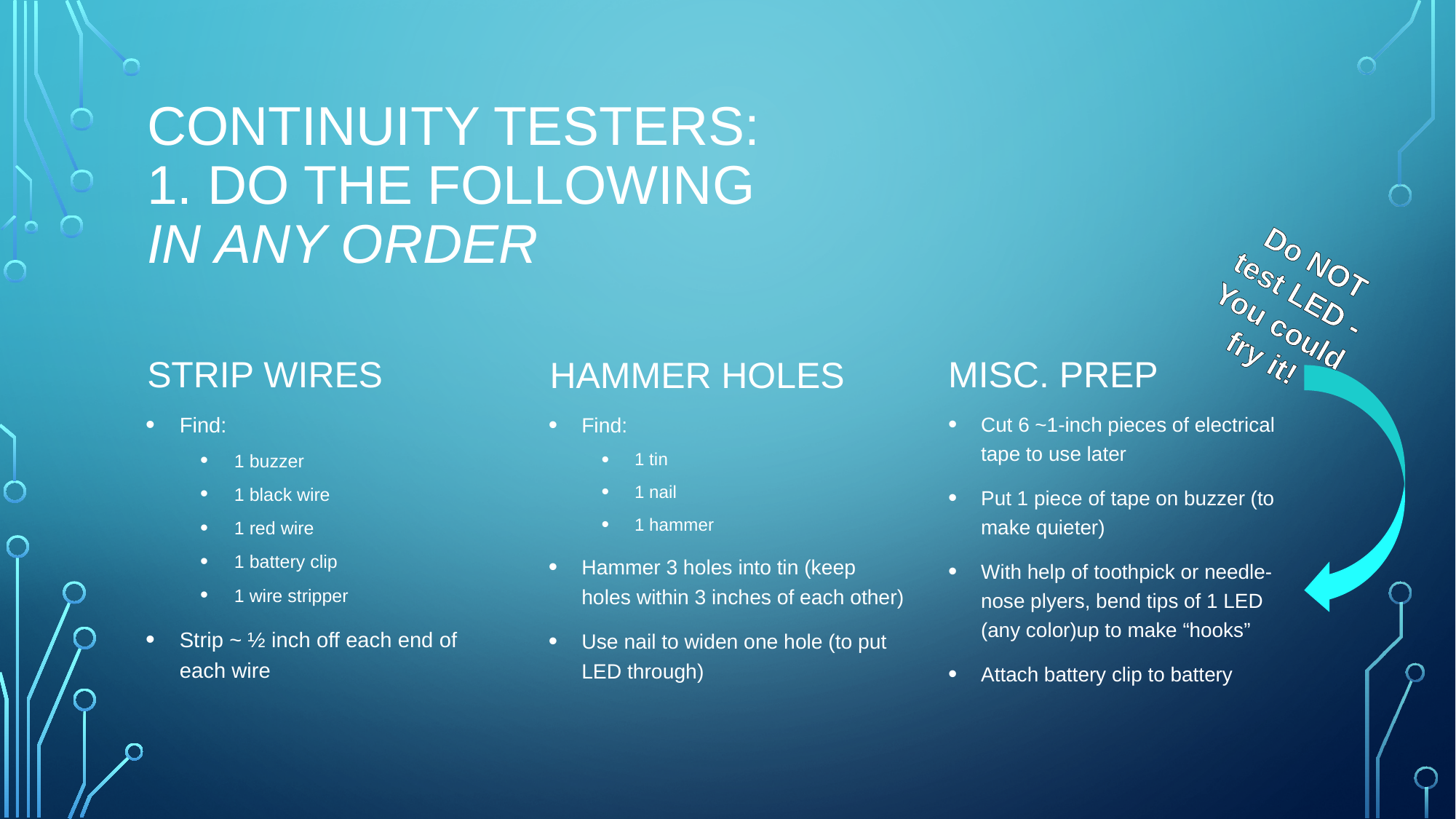

# Continuity Testers: 1. Do the Following in Any Order
Do NOT test LED -
You could fry it!
Strip Wires
Misc. Prep
Hammer Holes

Find:
1 buzzer
1 black wire
1 red wire
1 battery clip
1 wire stripper
Strip ~ ½ inch off each end of each wire

Cut 6 ~1-inch pieces of electrical tape to use later
Put 1 piece of tape on buzzer (to make quieter)
With help of toothpick or needle-nose plyers, bend tips of 1 LED (any color)up to make “hooks”
Attach battery clip to battery

Find:
1 tin
1 nail
1 hammer
Hammer 3 holes into tin (keep holes within 3 inches of each other)
Use nail to widen one hole (to put LED through)